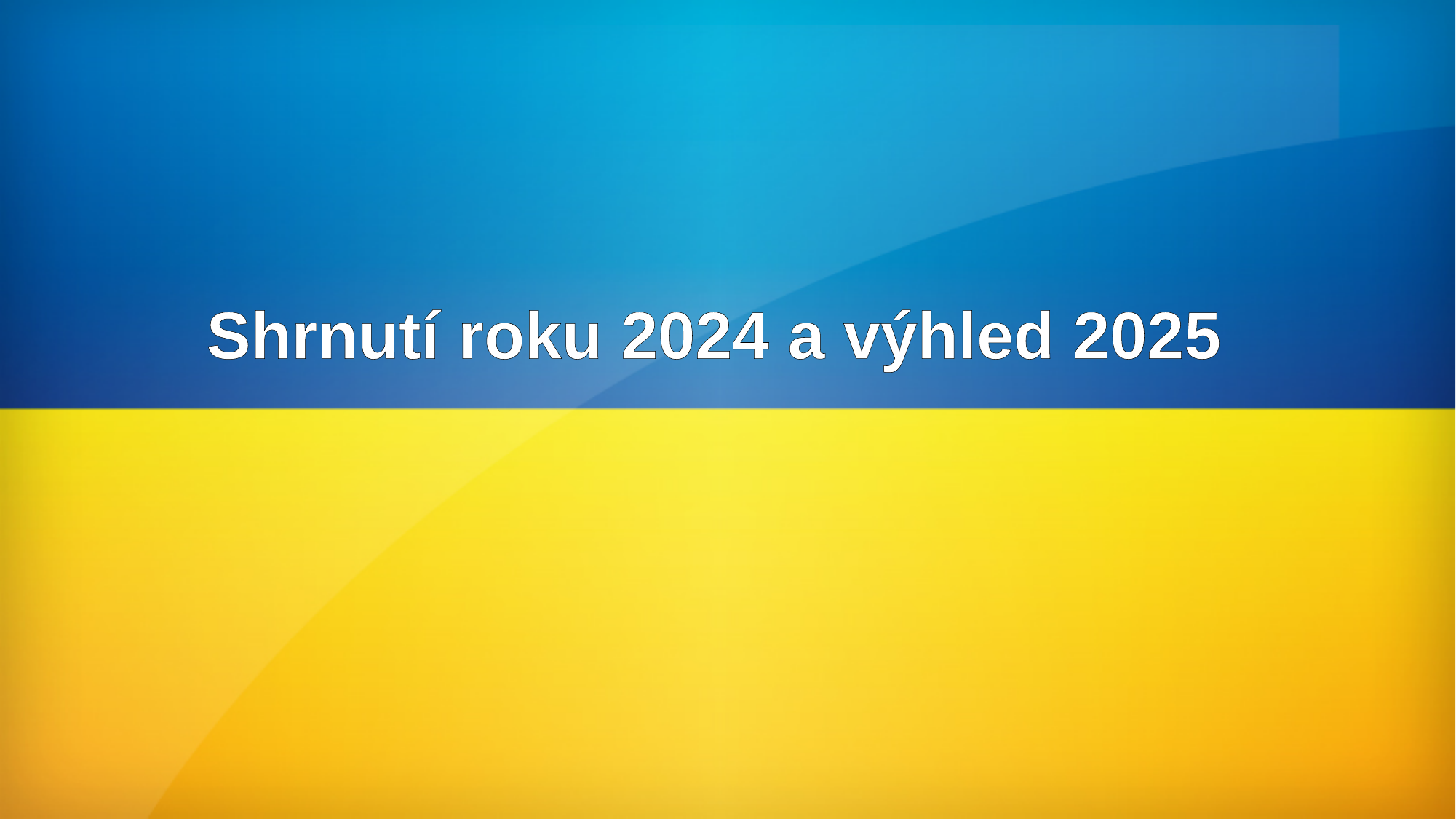

# Shrnutí roku 2024 a výhled 2025